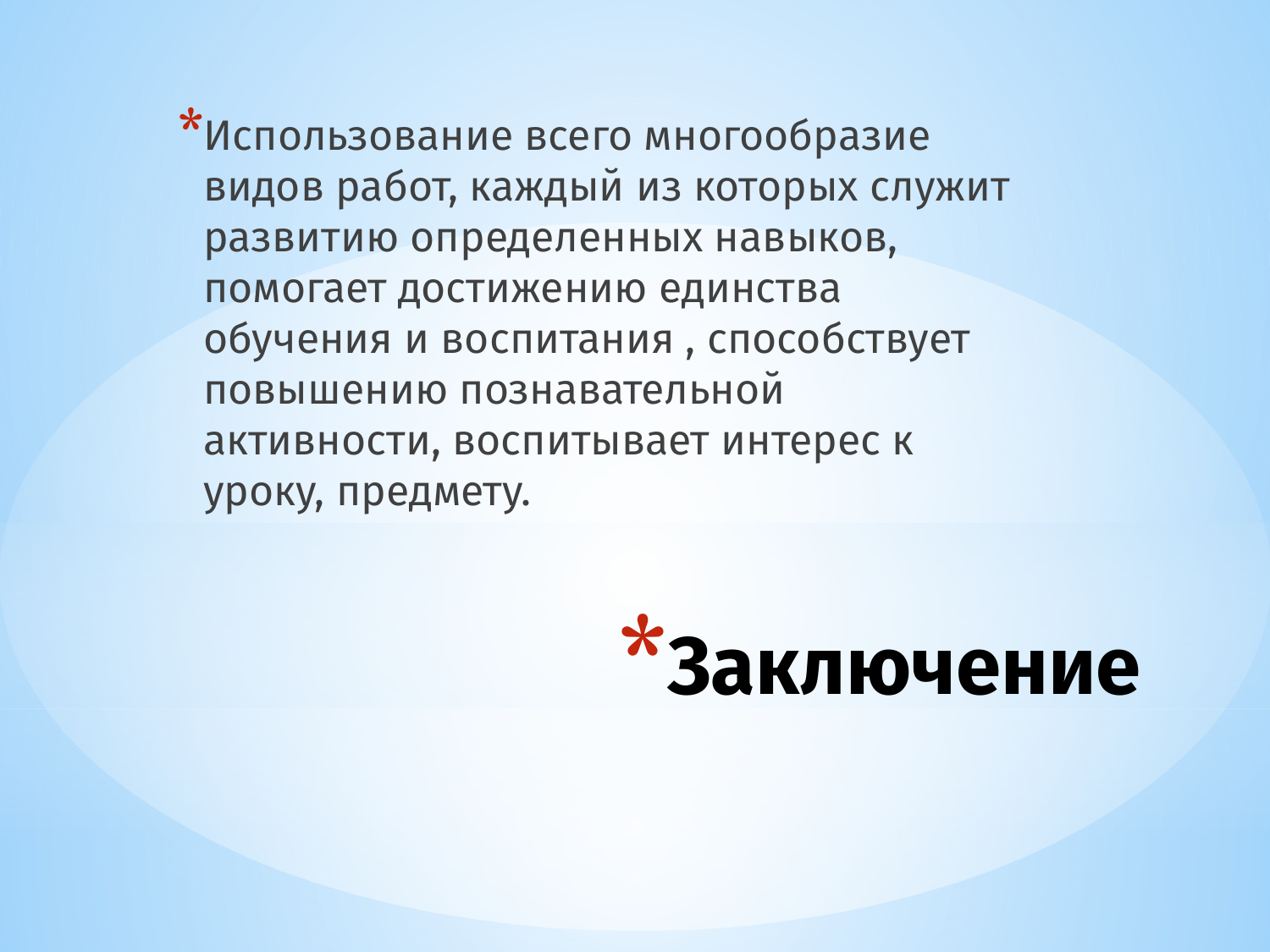

Использование всего многообразие видов работ, каждый из которых служит развитию определенных навыков, помогает достижению единства обучения и воспитания , способствует повышению познавательной активности, воспитывает интерес к уроку, предмету.
# Заключение